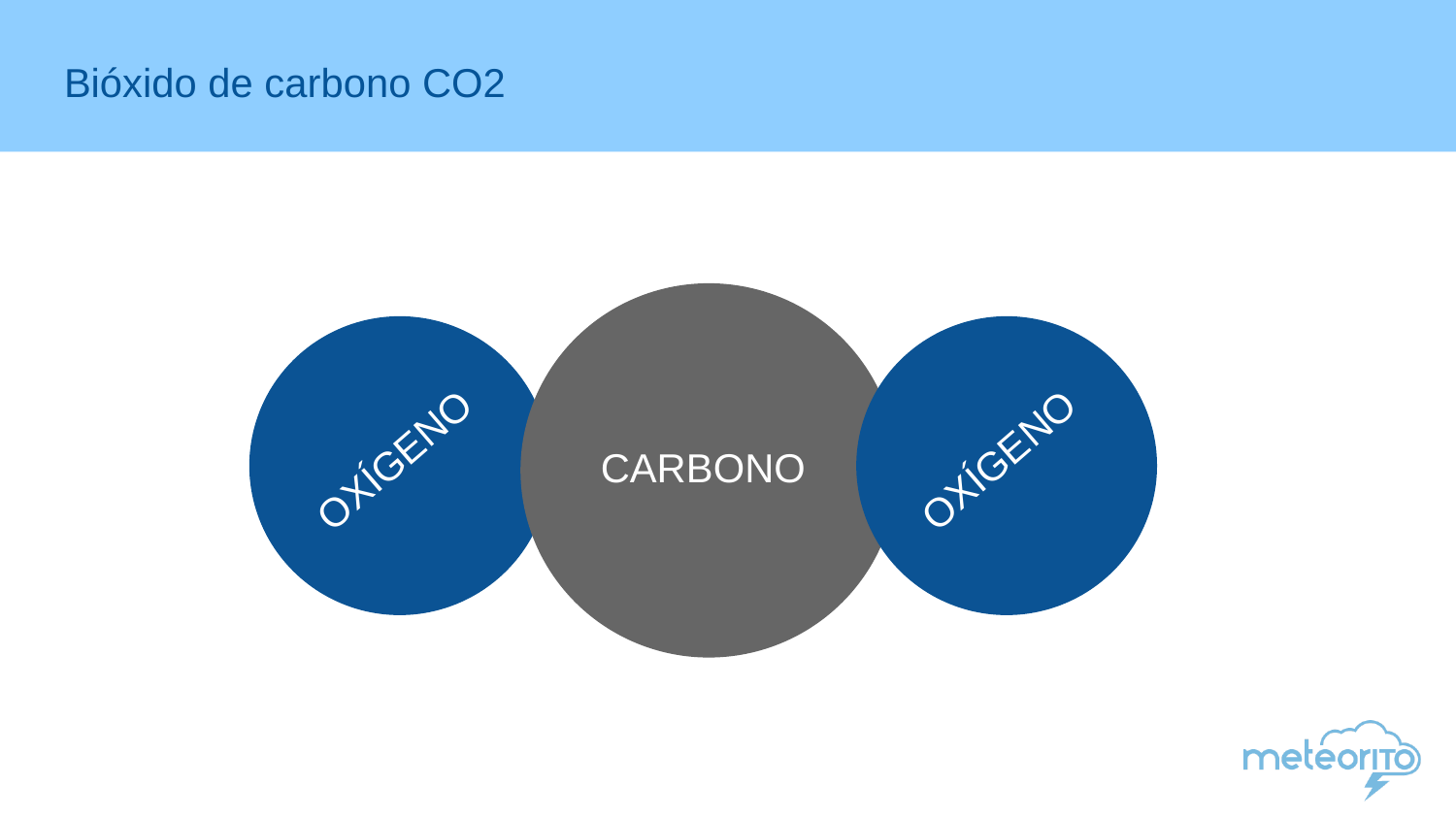

# Bióxido de carbono CO2

OXÍGENO
OXÍGENO
CARBONO